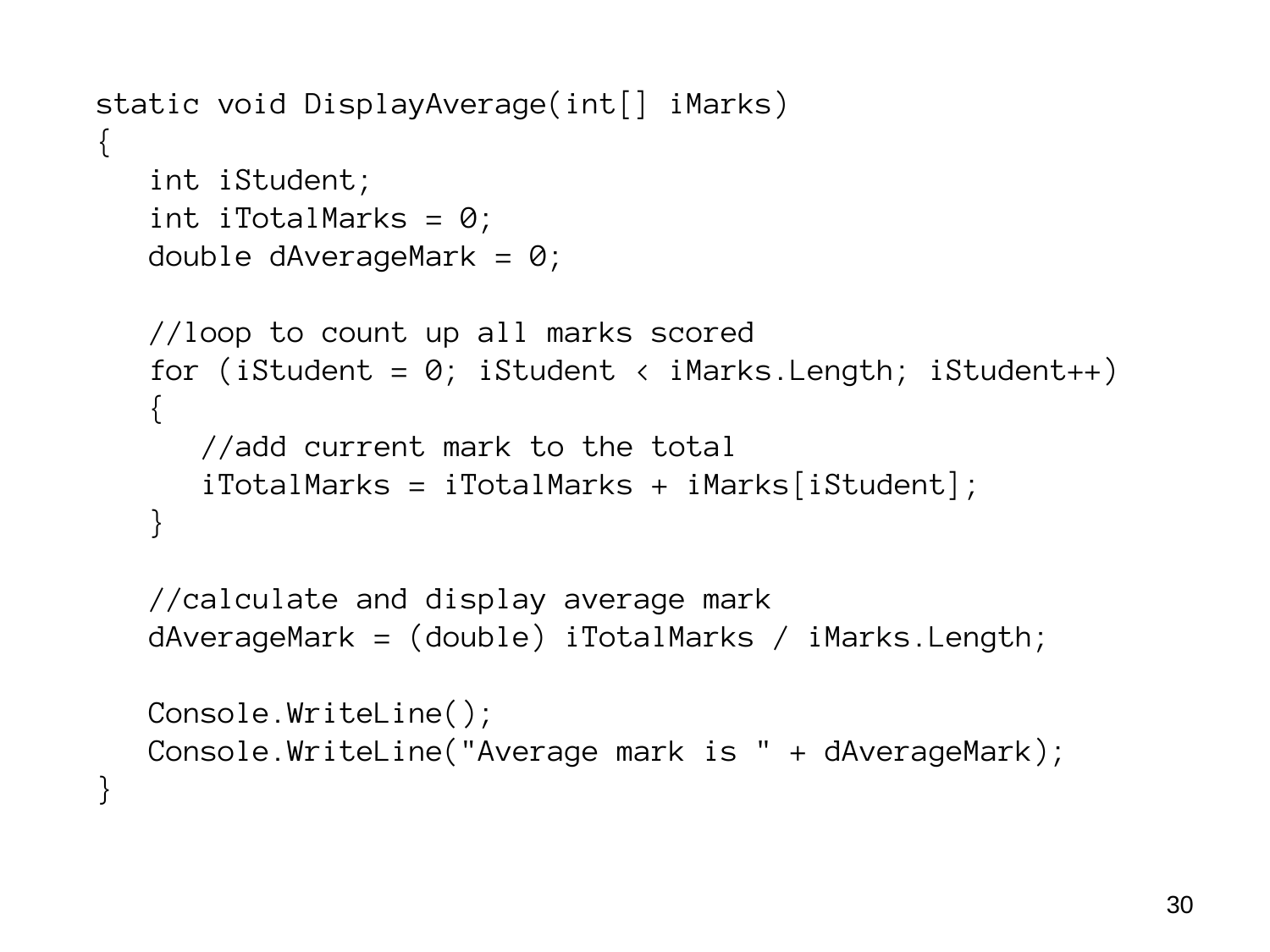

static void DisplayAverage(int[] iMarks)
{
   int iStudent;
   int iTotalMarks = 0;
   double dAverageMark = 0;

   //loop to count up all marks scored
   for (iStudent = 0; iStudent < iMarks.Length; iStudent++)
   {
      //add current mark to the total
      iTotalMarks = iTotalMarks + iMarks[iStudent];
   }

   //calculate and display average mark
   dAverageMark = (double) iTotalMarks / iMarks.Length;

   Console.WriteLine();
   Console.WriteLine("Average mark is " + dAverageMark);
}
30